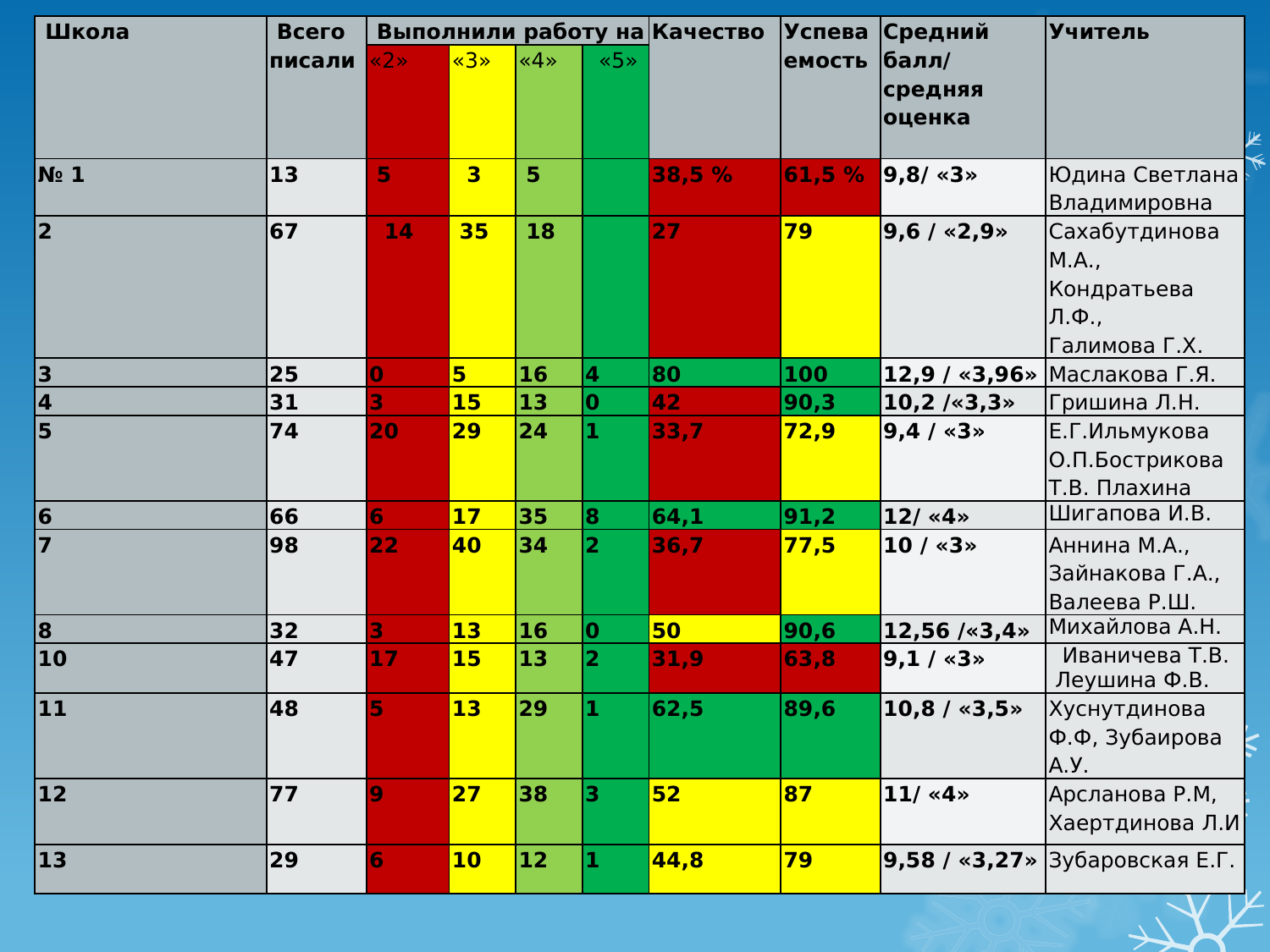

| Школа | Всего писали | Выполнили работу на |  |  |  | Качество | Успеваемость | Средний балл/ средняя оценка | Учитель |
| --- | --- | --- | --- | --- | --- | --- | --- | --- | --- |
|  |  | «2» | «3» | «4» | «5» |  |  |  |  |
| № 1 | 13 | 5 | 3 | 5 |  | 38,5 % | 61,5 % | 9,8/ «3» | Юдина Светлана Владимировна |
| 2 | 67 | 14 | 35 | 18 |  | 27 | 79 | 9,6 / «2,9» | Сахабутдинова М.А., Кондратьева Л.Ф., Галимова Г.Х. |
| 3 | 25 | 0 | 5 | 16 | 4 | 80 | 100 | 12,9 / «3,96» | Маслакова Г.Я. |
| 4 | 31 | 3 | 15 | 13 | 0 | 42 | 90,3 | 10,2 /«3,3» | Гришина Л.Н. |
| 5 | 74 | 20 | 29 | 24 | 1 | 33,7 | 72,9 | 9,4 / «3» | Е.Г.Ильмукова О.П.Бострикова Т.В. Плахина |
| 6 | 66 | 6 | 17 | 35 | 8 | 64,1 | 91,2 | 12/ «4» | Шигапова И.В. |
| 7 | 98 | 22 | 40 | 34 | 2 | 36,7 | 77,5 | 10 / «3» | Аннина М.А., Зайнакова Г.А., Валеева Р.Ш. |
| 8 | 32 | 3 | 13 | 16 | 0 | 50 | 90,6 | 12,56 /«3,4» | Михайлова А.Н. |
| 10 | 47 | 17 | 15 | 13 | 2 | 31,9 | 63,8 | 9,1 / «3» | Иваничева Т.В. Леушина Ф.В. |
| 11 | 48 | 5 | 13 | 29 | 1 | 62,5 | 89,6 | 10,8 / «3,5» | Хуснутдинова Ф.Ф, Зубаирова А.У. |
| 12 | 77 | 9 | 27 | 38 | 3 | 52 | 87 | 11/ «4» | Арсланова Р.М, Хаертдинова Л.И |
| 13 | 29 | 6 | 10 | 12 | 1 | 44,8 | 79 | 9,58 / «3,27» | Зубаровская Е.Г. |